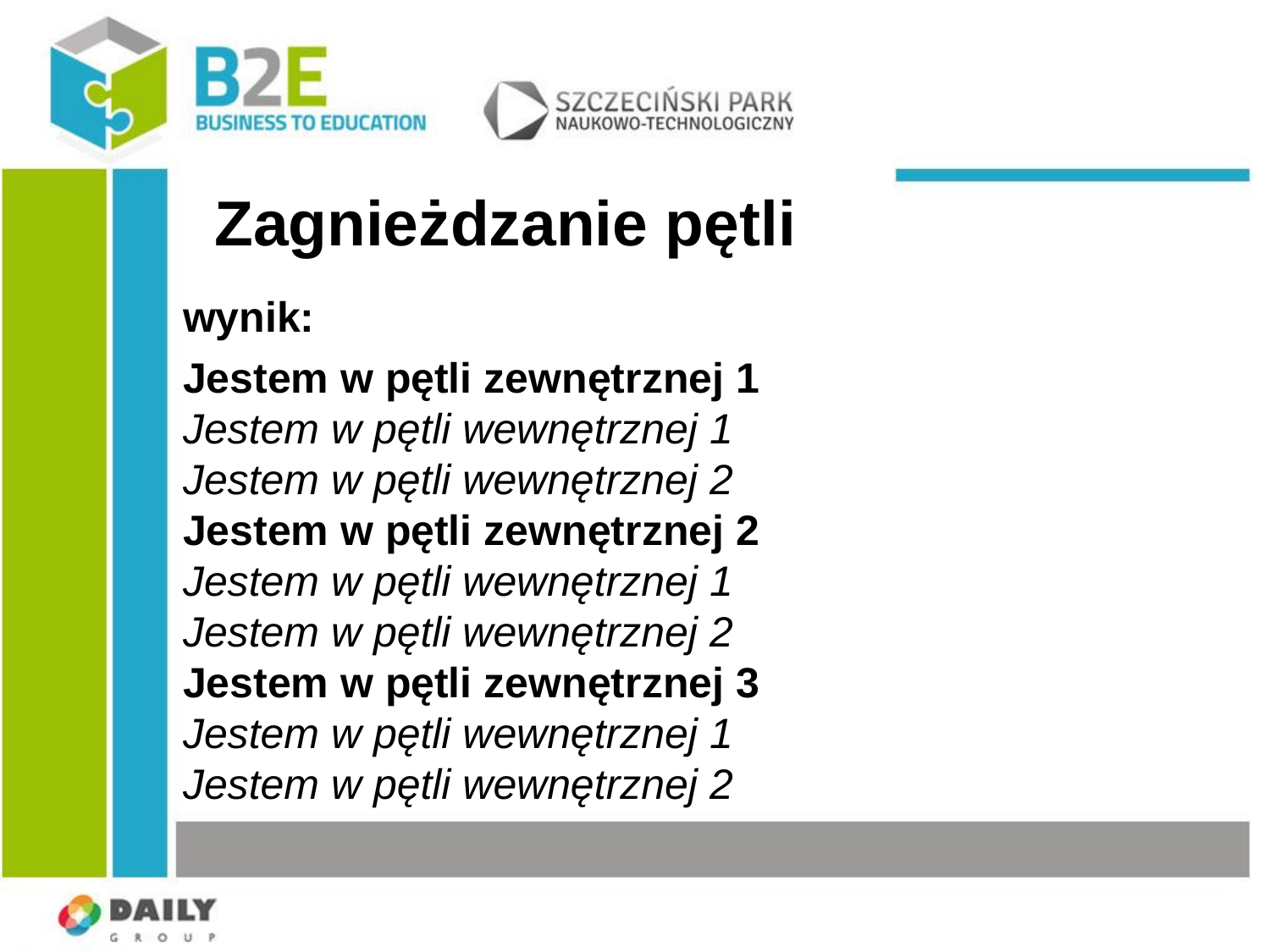

Zagnieżdzanie pętli
wynik:
Jestem w pętli zewnętrznej 1
Jestem w pętli wewnętrznej 1
Jestem w pętli wewnętrznej 2
Jestem w pętli zewnętrznej 2
Jestem w pętli wewnętrznej 1
Jestem w pętli wewnętrznej 2
Jestem w pętli zewnętrznej 3
Jestem w pętli wewnętrznej 1
Jestem w pętli wewnętrznej 2